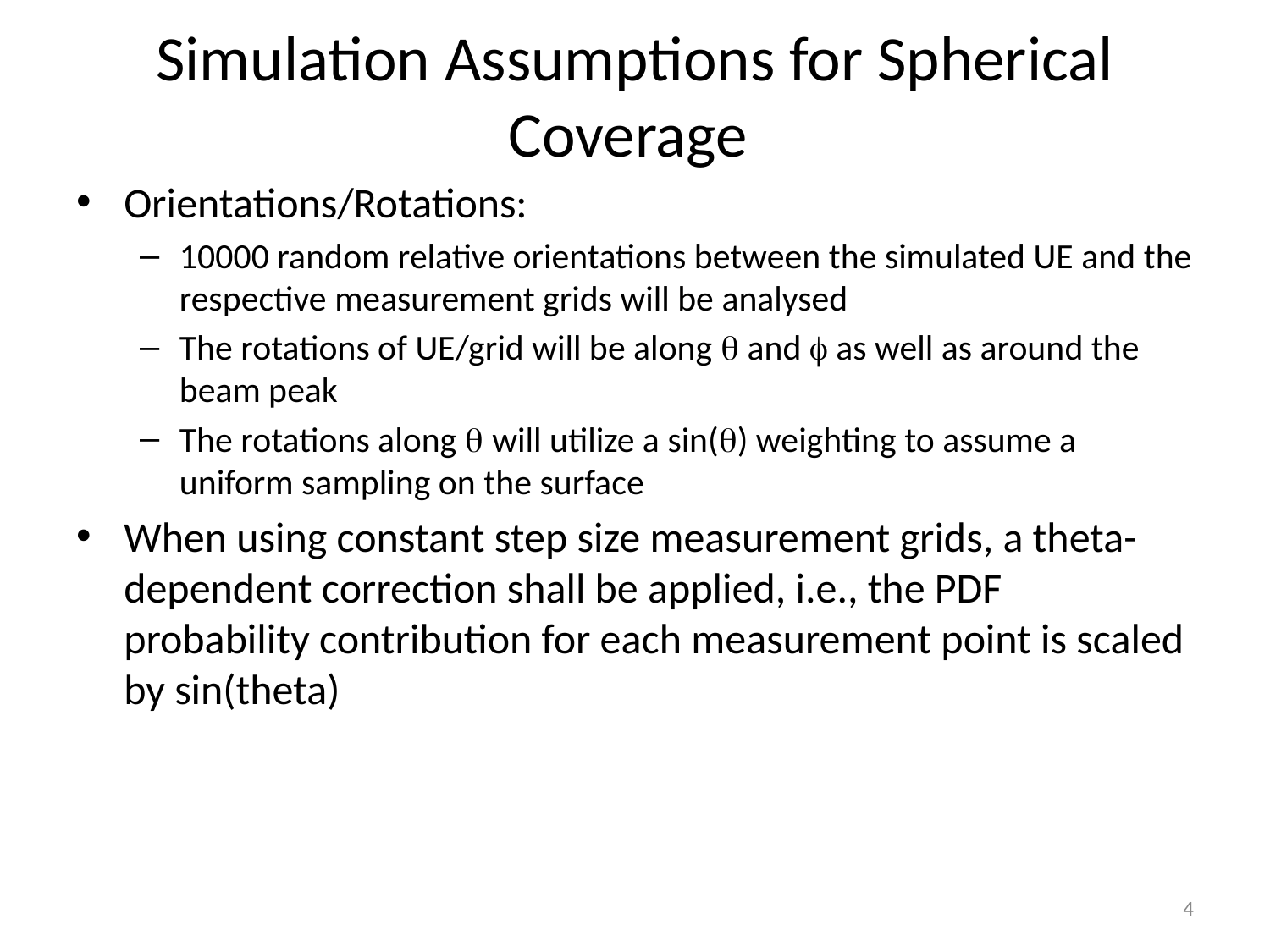

# Simulation Assumptions for Spherical Coverage
Orientations/Rotations:
10000 random relative orientations between the simulated UE and the respective measurement grids will be analysed
The rotations of UE/grid will be along θ and φ as well as around the beam peak
The rotations along θ will utilize a sin(θ) weighting to assume a uniform sampling on the surface
When using constant step size measurement grids, a theta-dependent correction shall be applied, i.e., the PDF probability contribution for each measurement point is scaled by sin(theta)

4